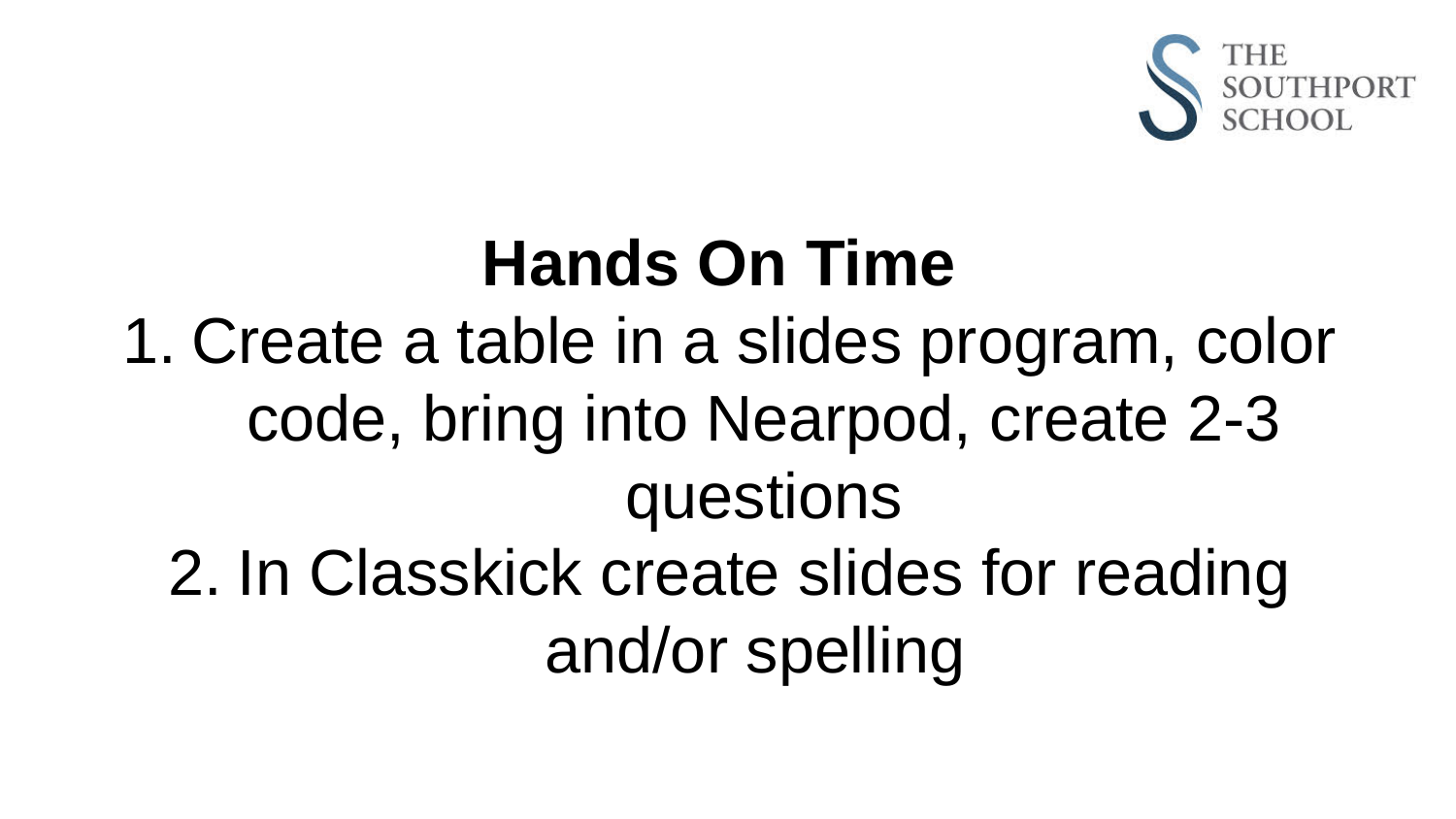

# Hands On Time
Create a table in a slides program, color code, bring into Nearpod, create 2-3 questions
In Classkick create slides for reading and/or spelling